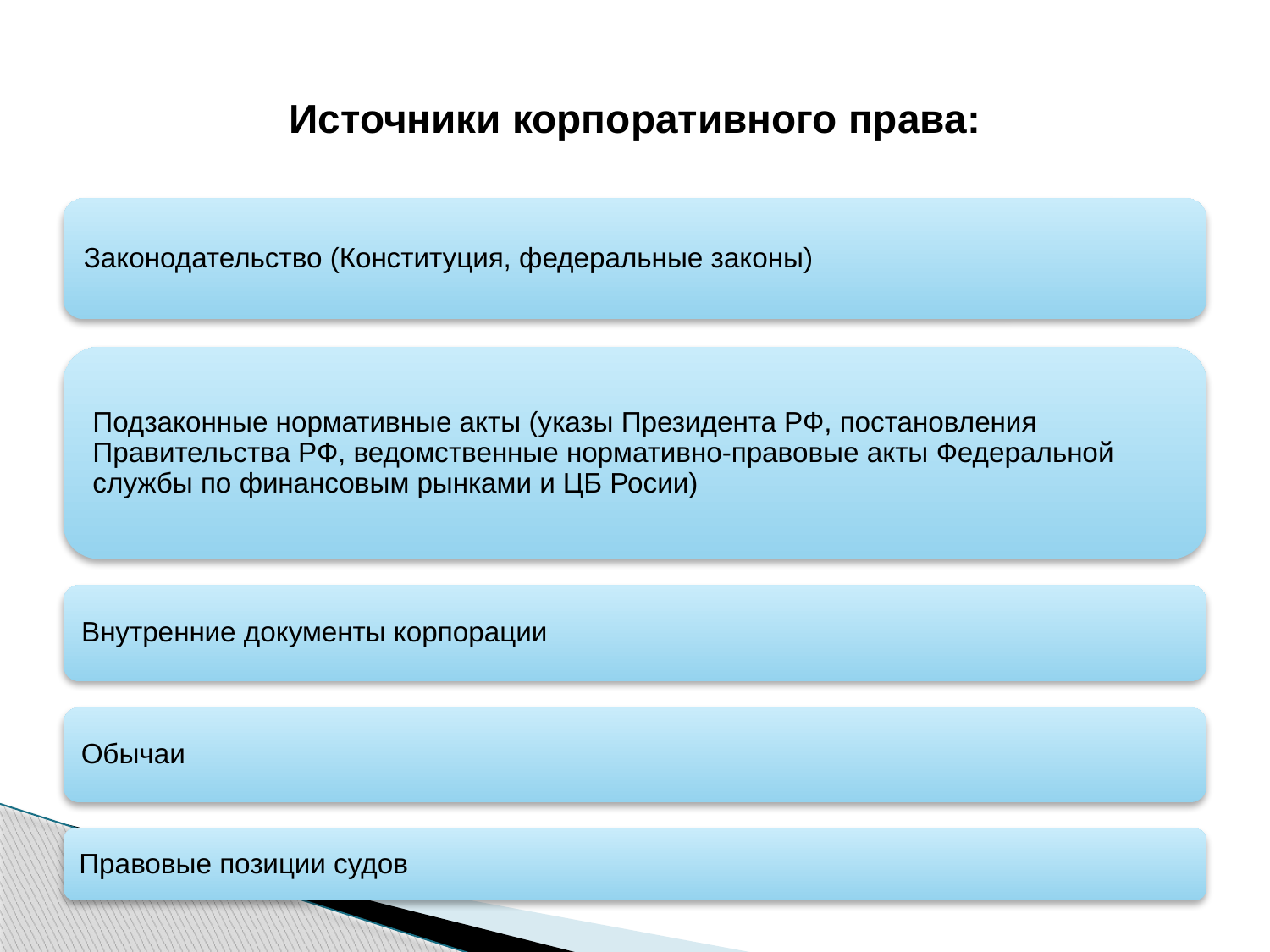

# Источники корпоративного права:
Законодательство (Конституция, федеральные законы)
Подзаконные нормативные акты (указы Президента РФ, постановления Правительства РФ, ведомственные нормативно-правовые акты Федеральной службы по финансовым рынками и ЦБ Росии)
Внутренние документы корпорации
Обычаи
Правовые позиции судов